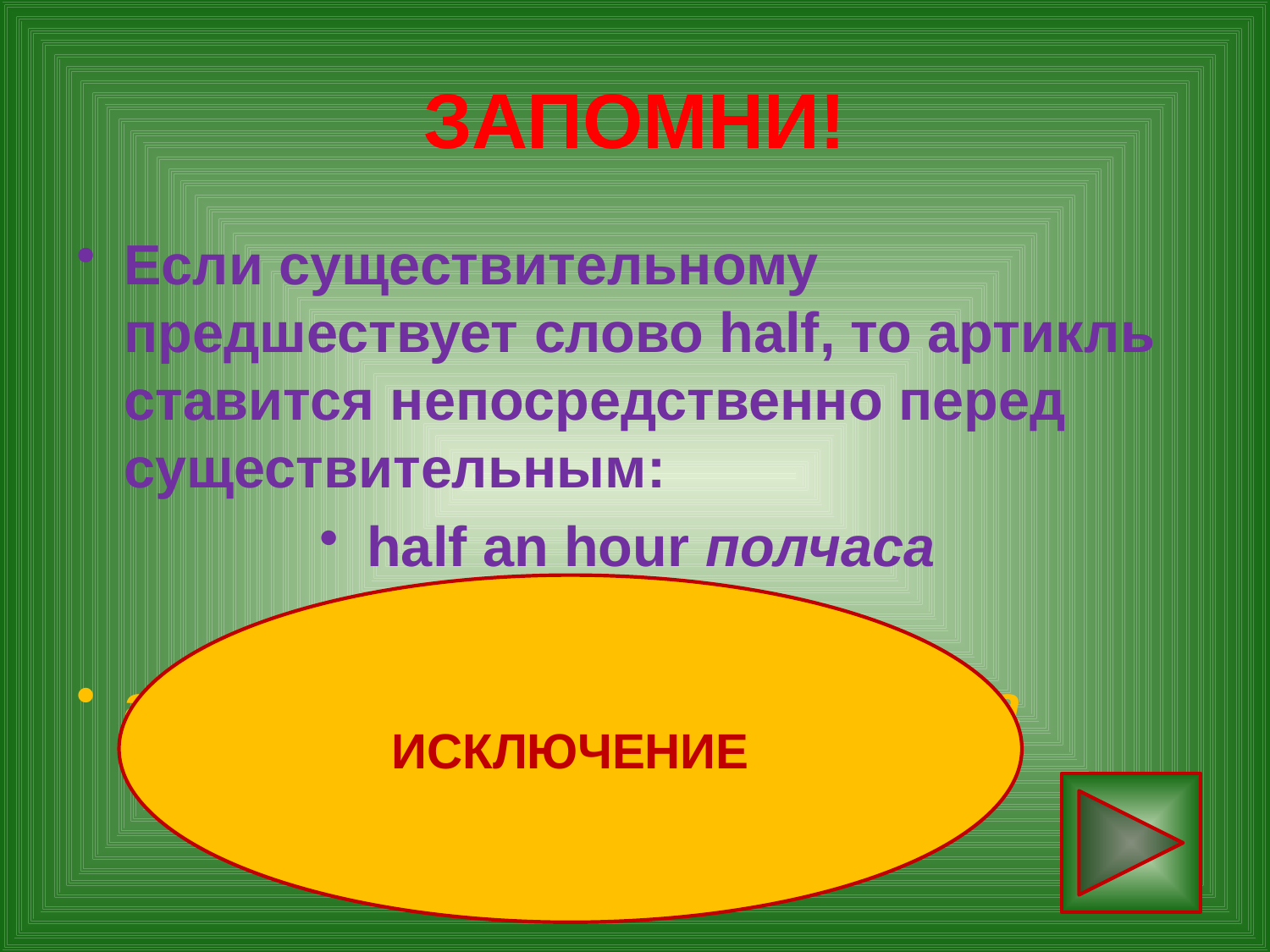

# ЗАПОМНИ!
Если существительному предшествует слово half, то артикль ставится непосредственно перед существительным:
half an hour полчаса

an hour and a half полтора часа

ИСКЛЮЧЕНИЕ